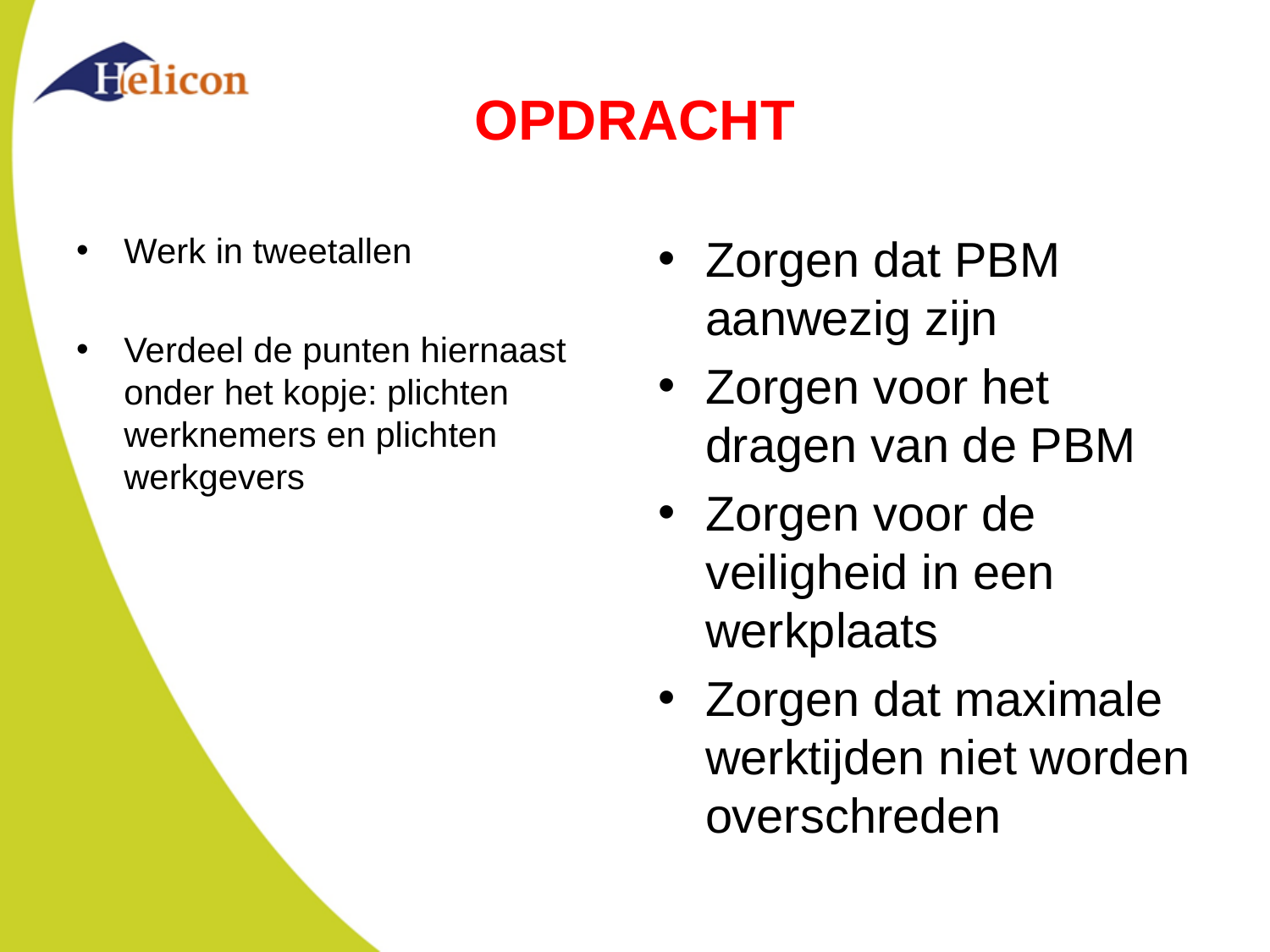

# OPDRACHT
Werk in tweetallen

Verdeel de punten hiernaast onder het kopje: plichten werknemers en plichten werkgevers
Zorgen dat PBM aanwezig zijn
Zorgen voor het dragen van de PBM
Zorgen voor de veiligheid in een werkplaats
Zorgen dat maximale werktijden niet worden overschreden